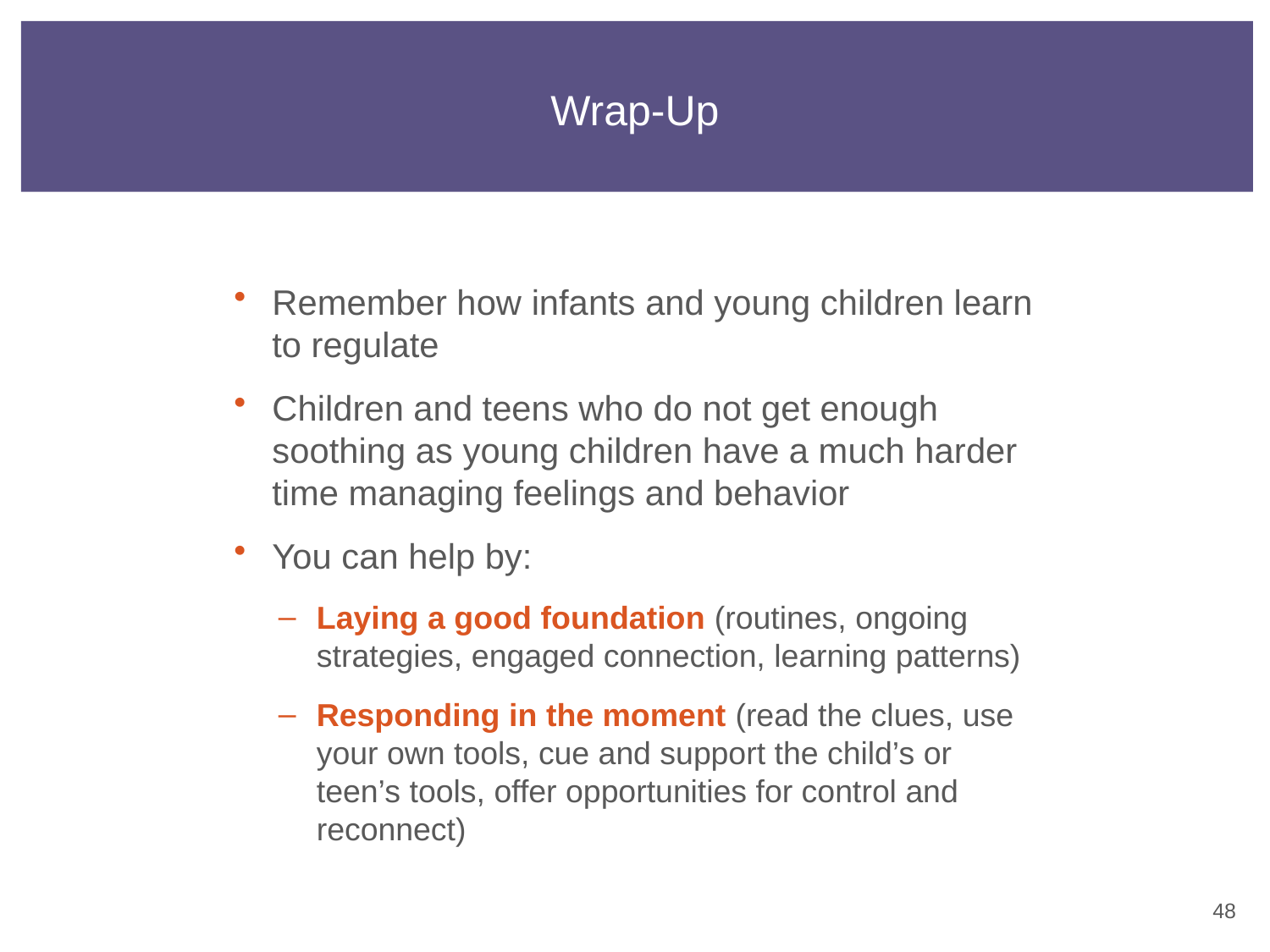

# Wrap-Up
Remember how infants and young children learn to regulate
Children and teens who do not get enough soothing as young children have a much harder time managing feelings and behavior
You can help by:
Laying a good foundation (routines, ongoing strategies, engaged connection, learning patterns)
Responding in the moment (read the clues, use your own tools, cue and support the child’s or teen’s tools, offer opportunities for control and reconnect)
48